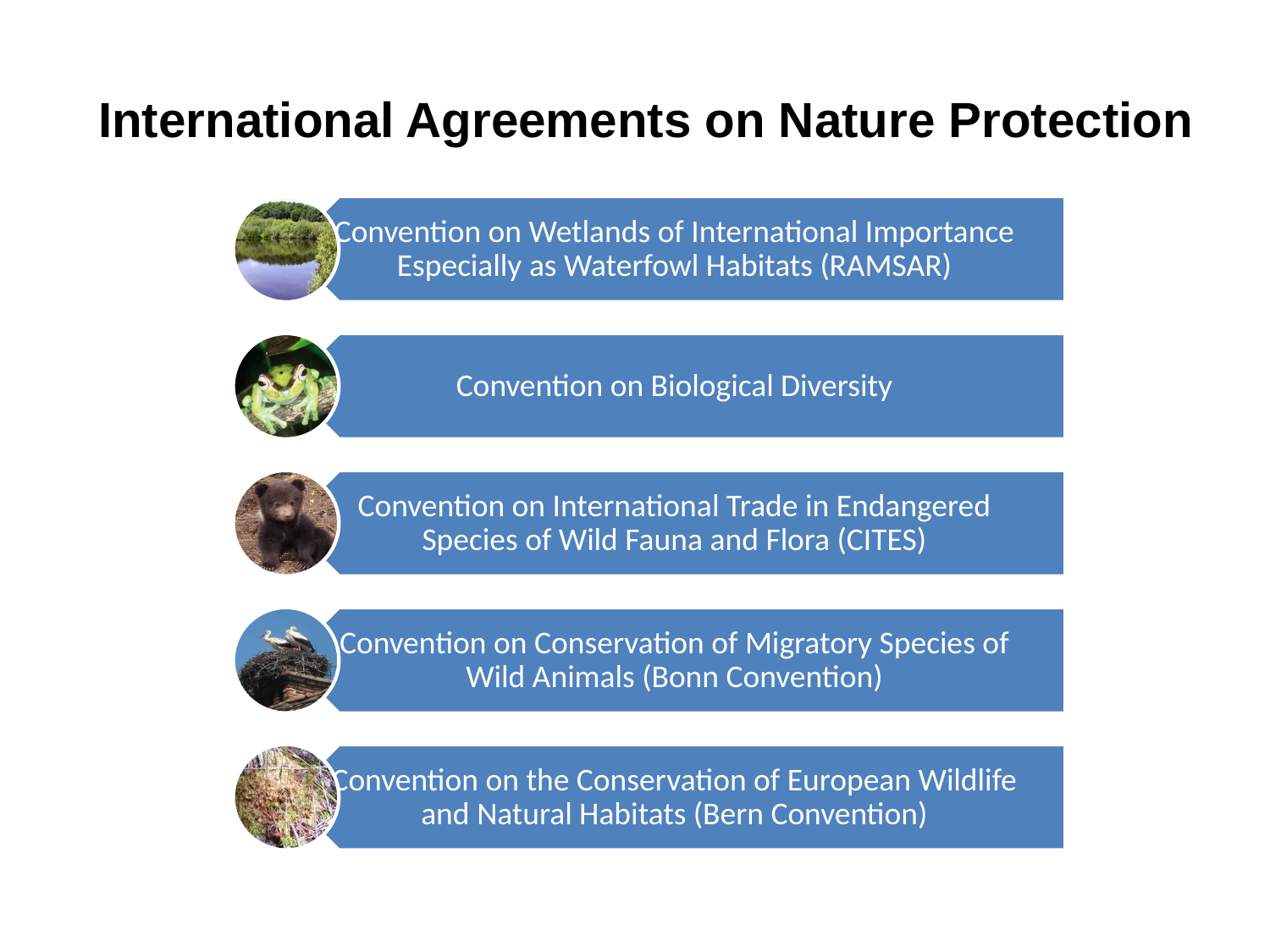

# International Agreements on Nature Protection
Convention on Wetlands of International Importance Especially as Waterfowl Habitats (RAMSAR)
Convention on Biological Diversity
Convention on International Trade in Endangered Species of Wild Fauna and Flora (CITES)
Convention on Conservation of Migratory Species of Wild Animals (Bonn Convention)
Convention on the Conservation of European Wildlife and Natural Habitats (Bern Convention)